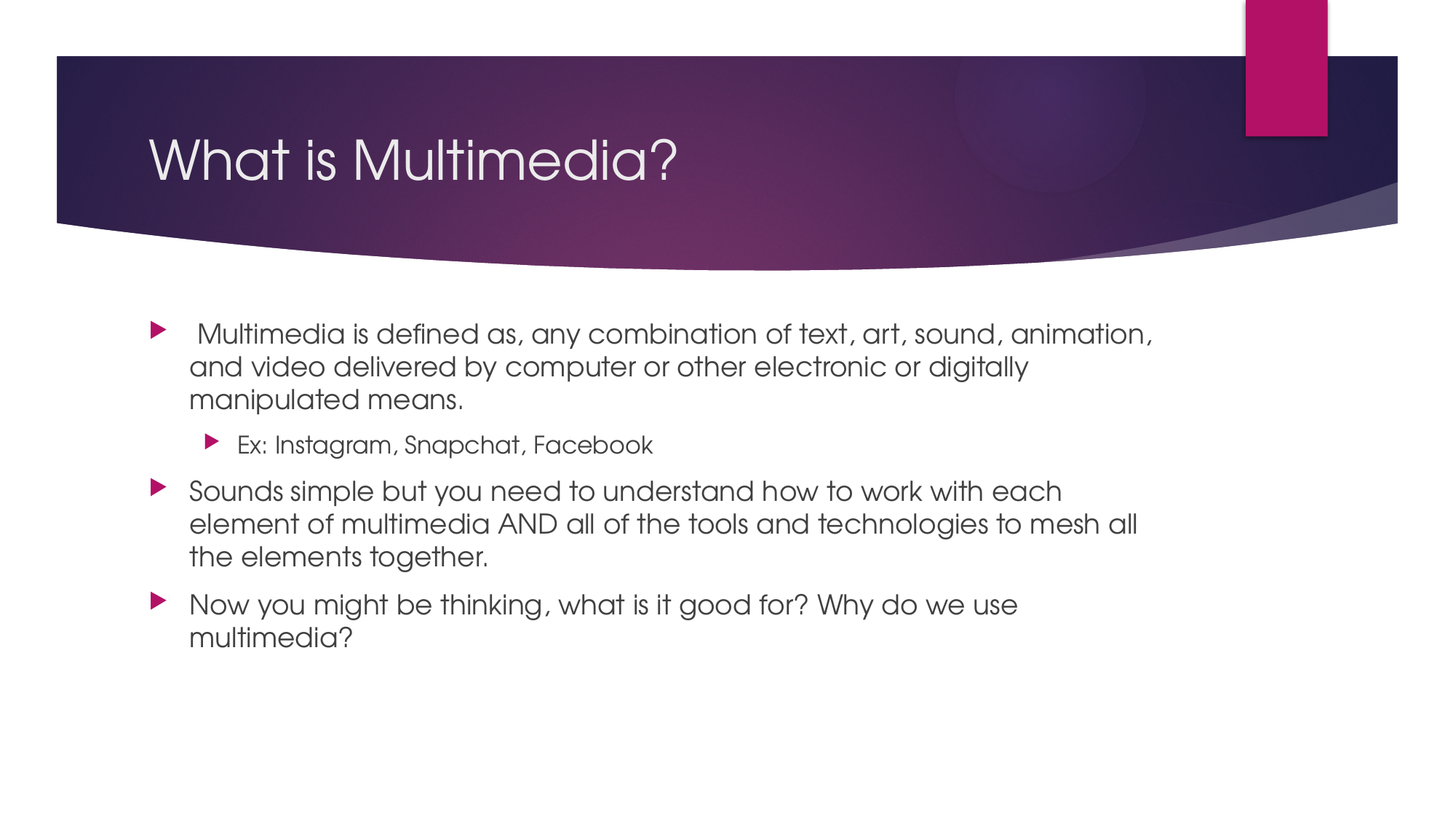

# What is Multimedia?
 Multimedia is defined as, any combination of text, art, sound, animation, and video delivered by computer or other electronic or digitally manipulated means.
Ex: Instagram, Snapchat, Facebook
Sounds simple but you need to understand how to work with each element of multimedia AND all of the tools and technologies to mesh all the elements together.
Now you might be thinking, what is it good for? Why do we use multimedia?